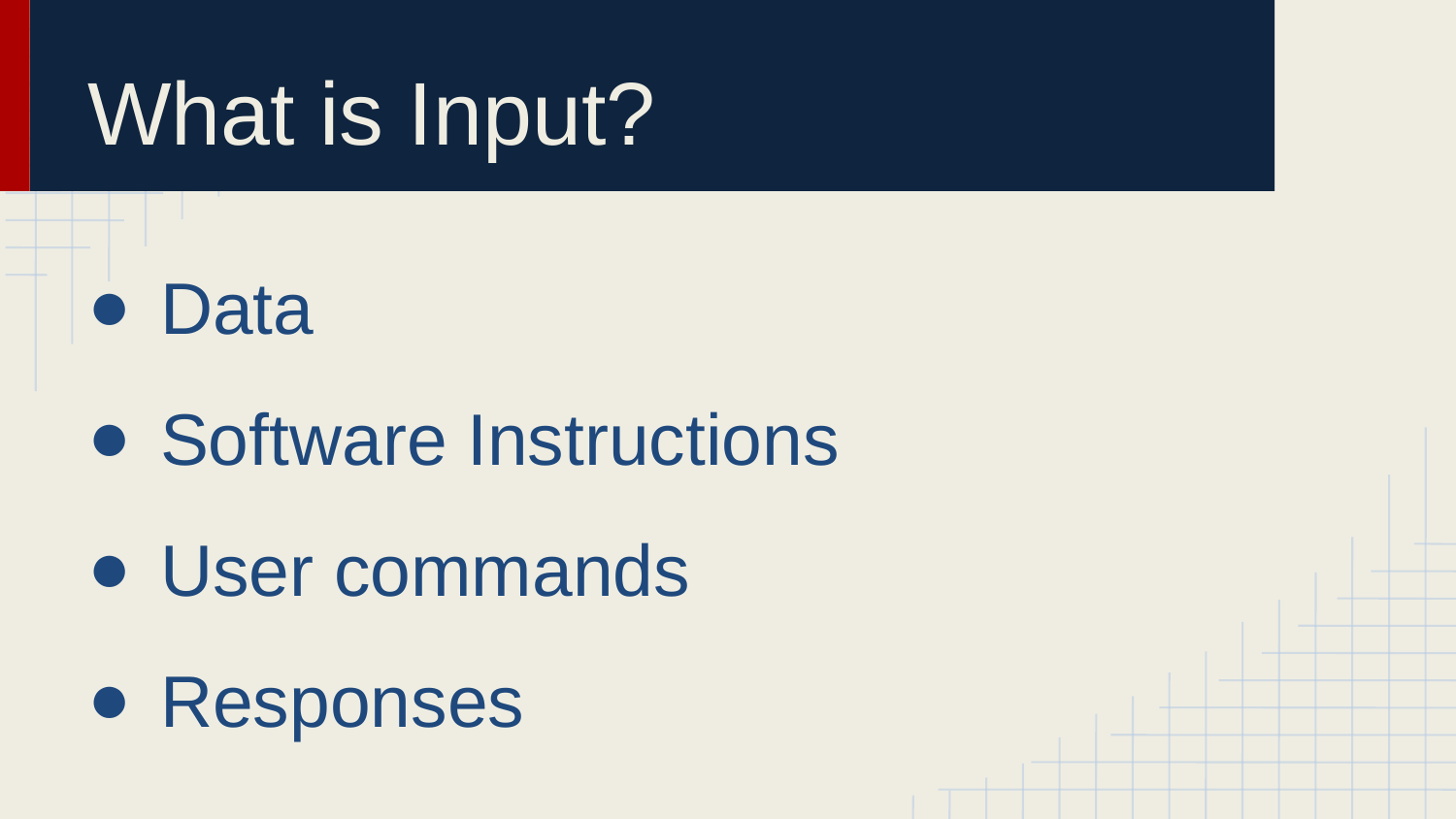

# What is Input?
Data
Software Instructions
User commands
Responses